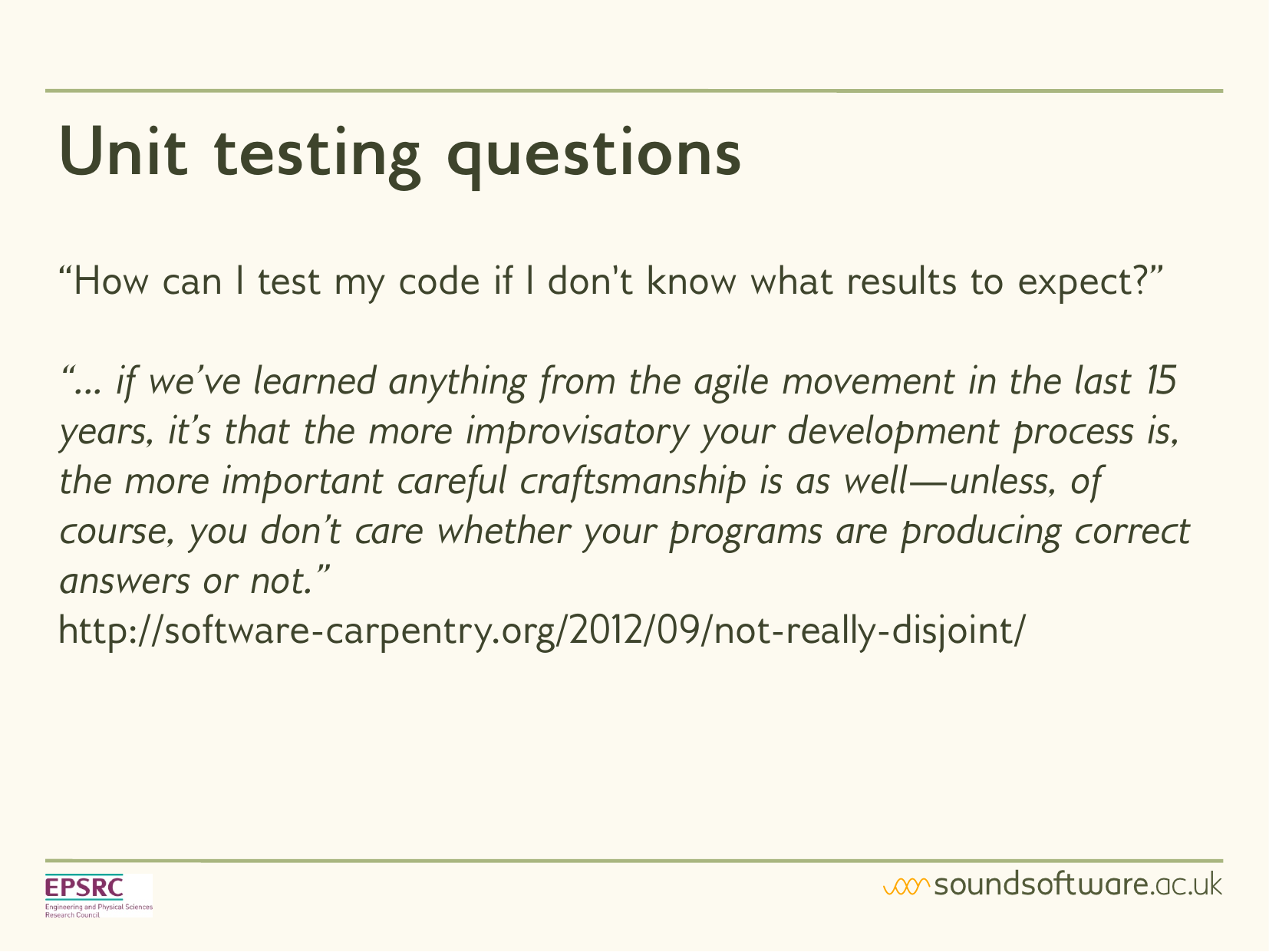

Unit testing questions
“How can I test my code if I don't know what results to expect?”

“... if we’ve learned anything from the agile movement in the last 15 years, it’s that the more improvisatory your development process is, the more important careful craftsmanship is as well—unless, of course, you don’t care whether your programs are producing correct answers or not.”
http://software-carpentry.org/2012/09/not-really-disjoint/